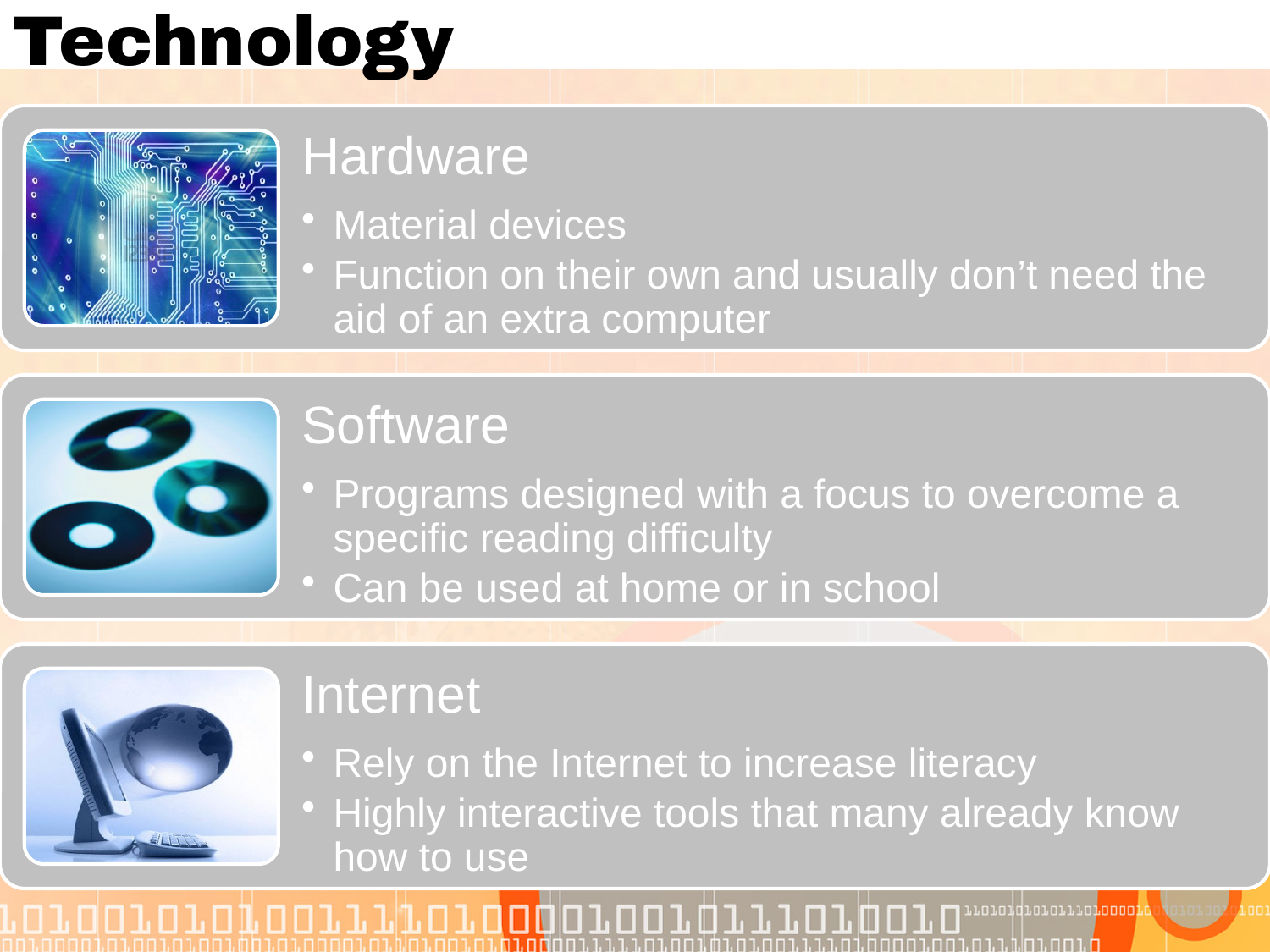

# Technology
Hardware
Material devices
Function on their own and usually don’t need the aid of an extra computer
Software
Programs designed with a focus to overcome a specific reading difficulty
Can be used at home or in school
Internet
Rely on the Internet to increase literacy
Highly interactive tools that many already know how to use